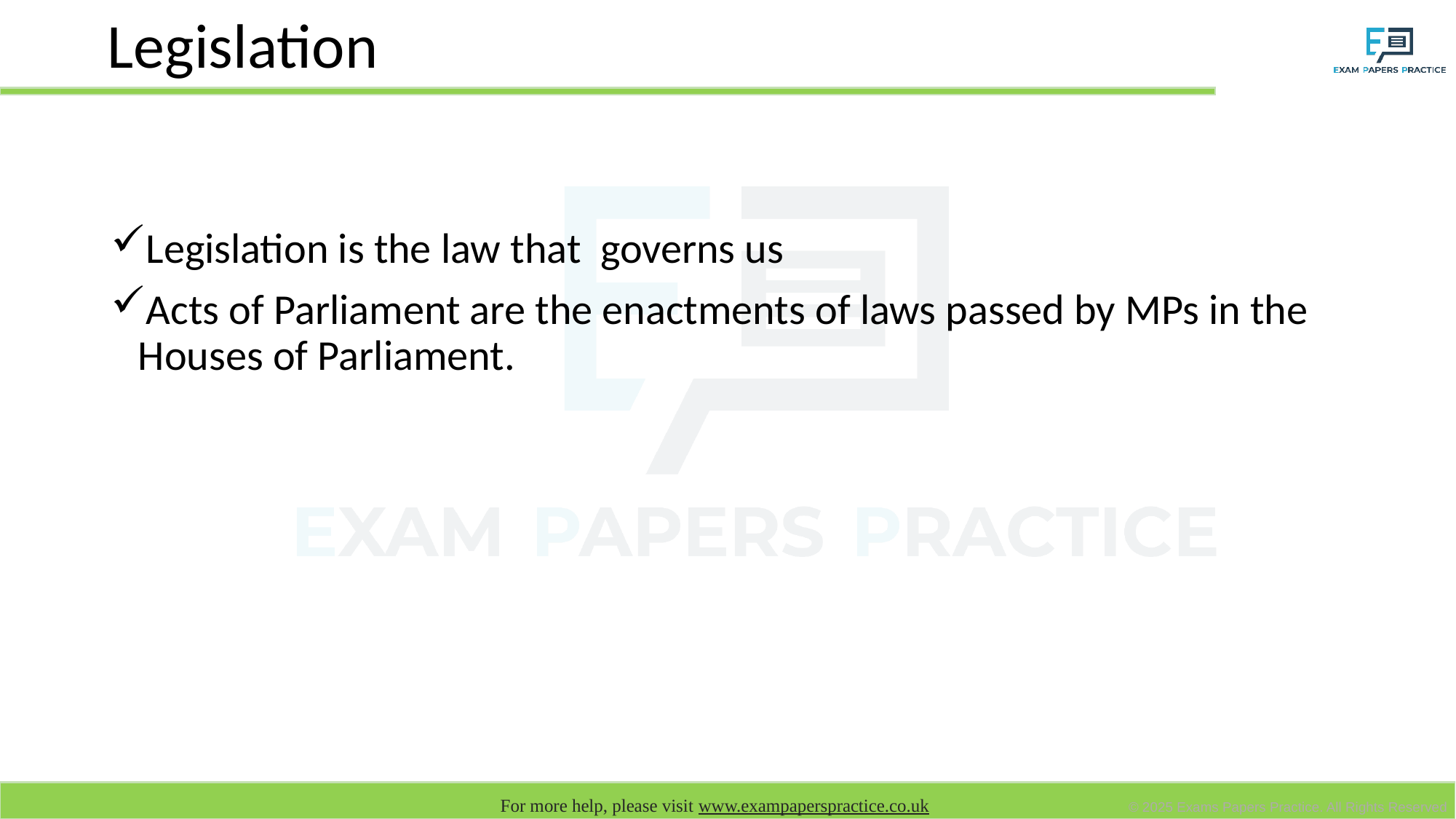

# Legislation
Legislation is the law that  governs us
Acts of Parliament are the enactments of laws passed by MPs in the Houses of Parliament.